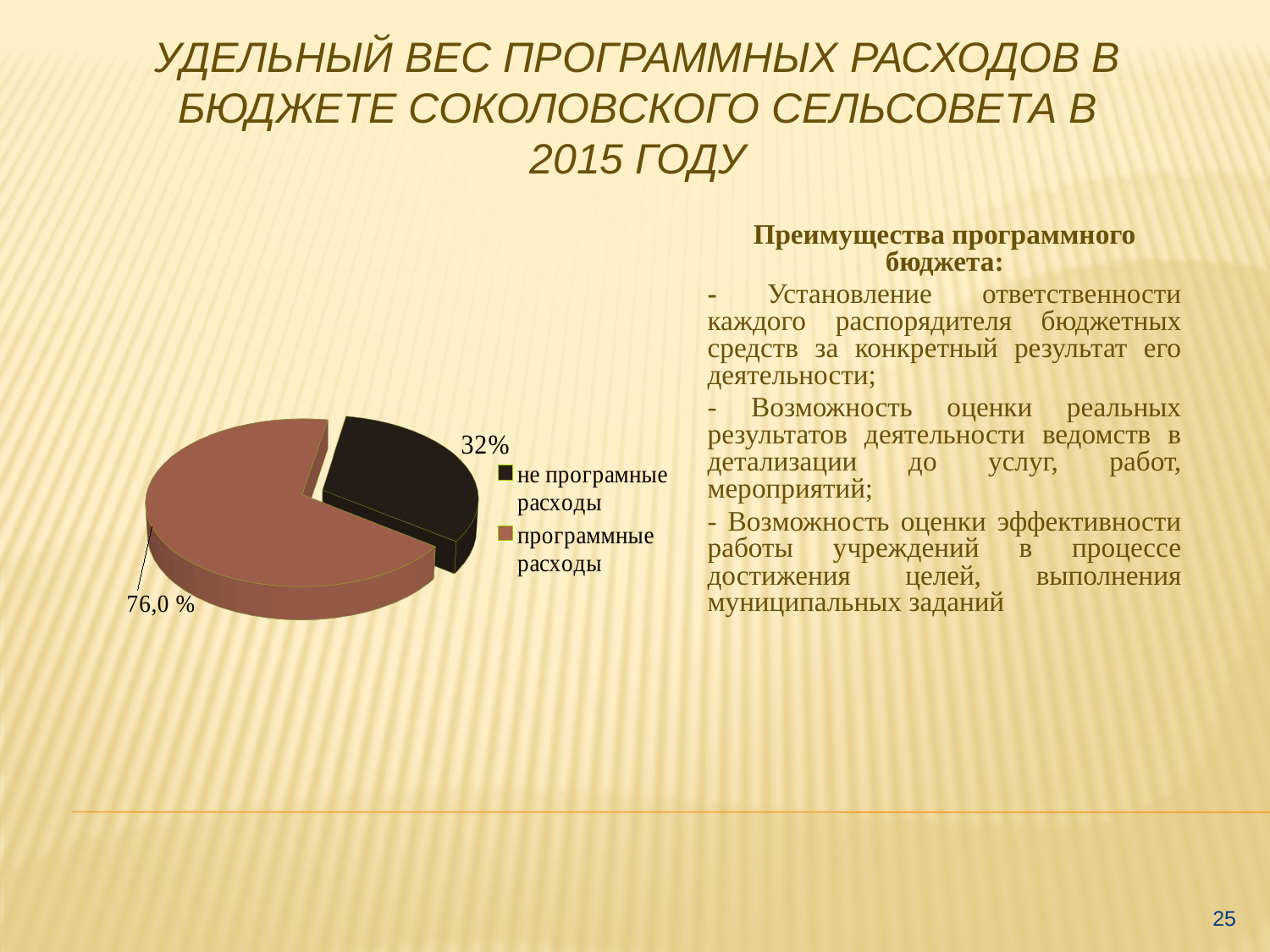

# Удельный вес программных расходов в бюджете Соколовского сельсовета в 2015 году

[unsupported chart]

Преимущества программного бюджета:
- Установление ответственности каждого распорядителя бюджетных средств за конкретный результат его деятельности;
- Возможность оценки реальных результатов деятельности ведомств в детализации до услуг, работ, мероприятий;
- Возможность оценки эффективности работы учреждений в процессе достижения целей, выполнения муниципальных заданий

25